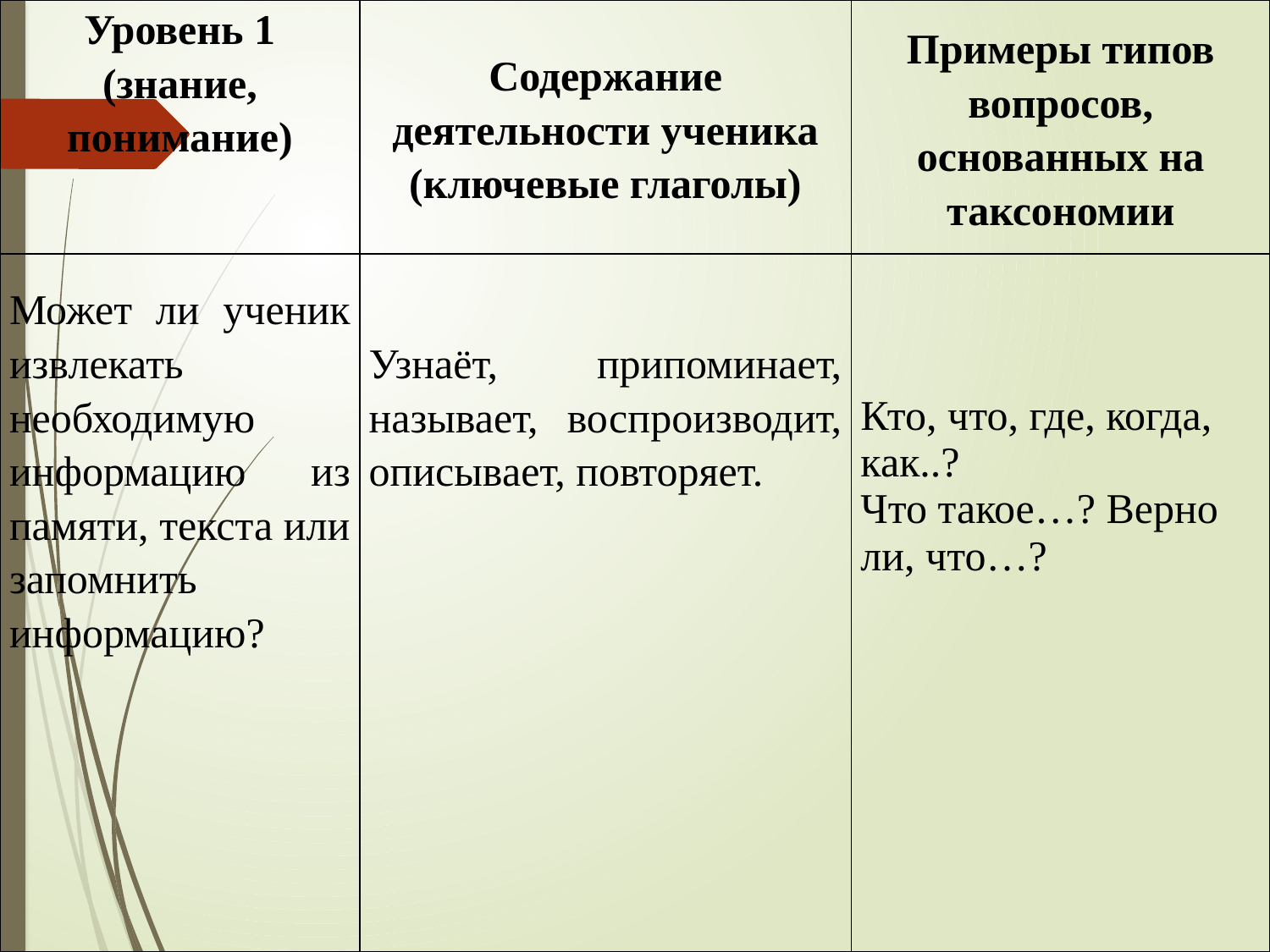

| Уровень 1 (знание, понимание) | Содержание деятельности ученика (ключевые глаголы) | Примеры типов вопросов, основанных на таксономии |
| --- | --- | --- |
| Может ли ученик извлекать необходимую информацию из памяти, текста или запомнить информацию? | Узнаёт, припоминает, называет, воспроизводит, описывает, повторяет. | Кто, что, где, когда, как..? Что такое…? Верно ли, что…? |